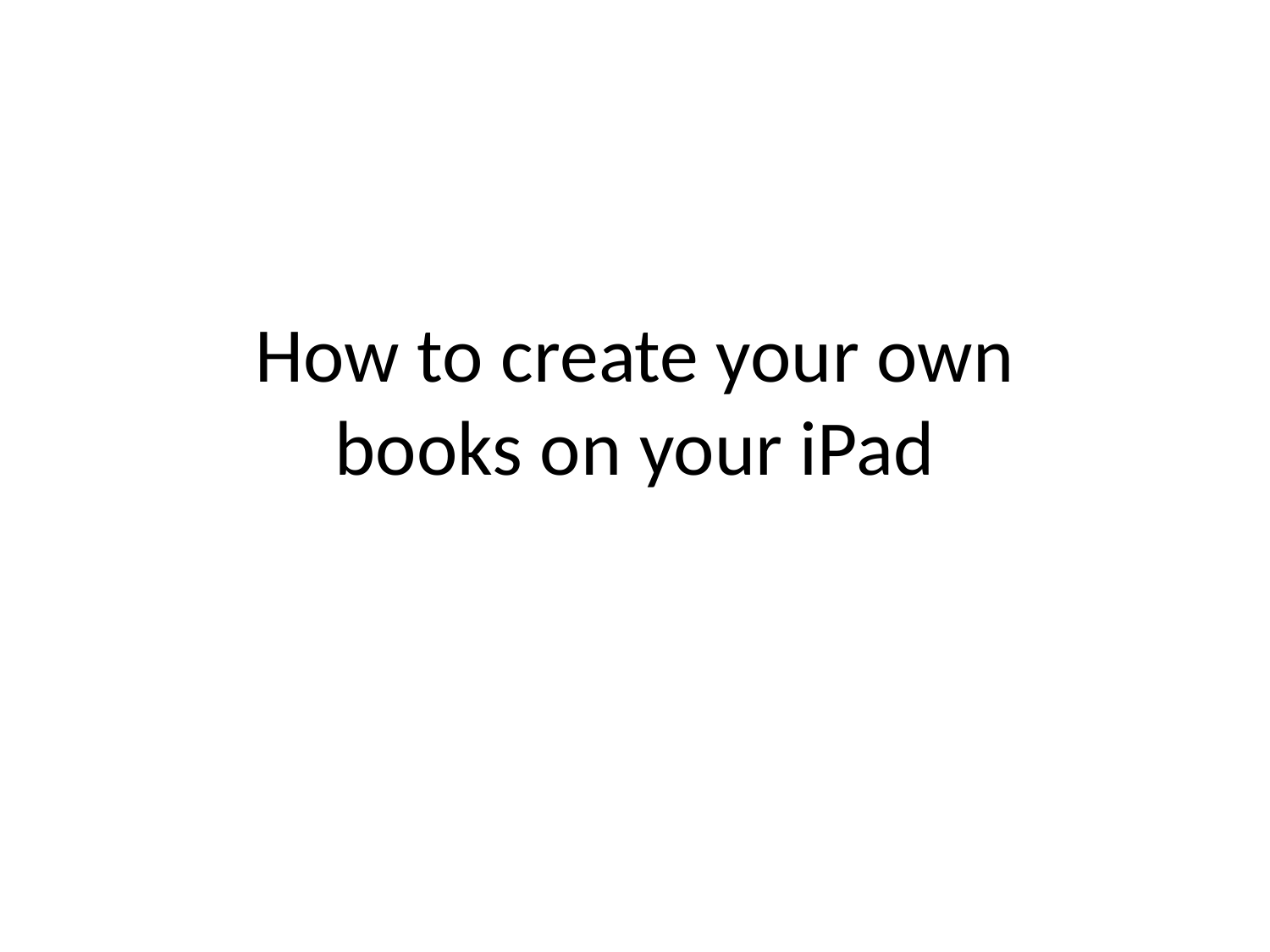

# How to create your own books on your iPad